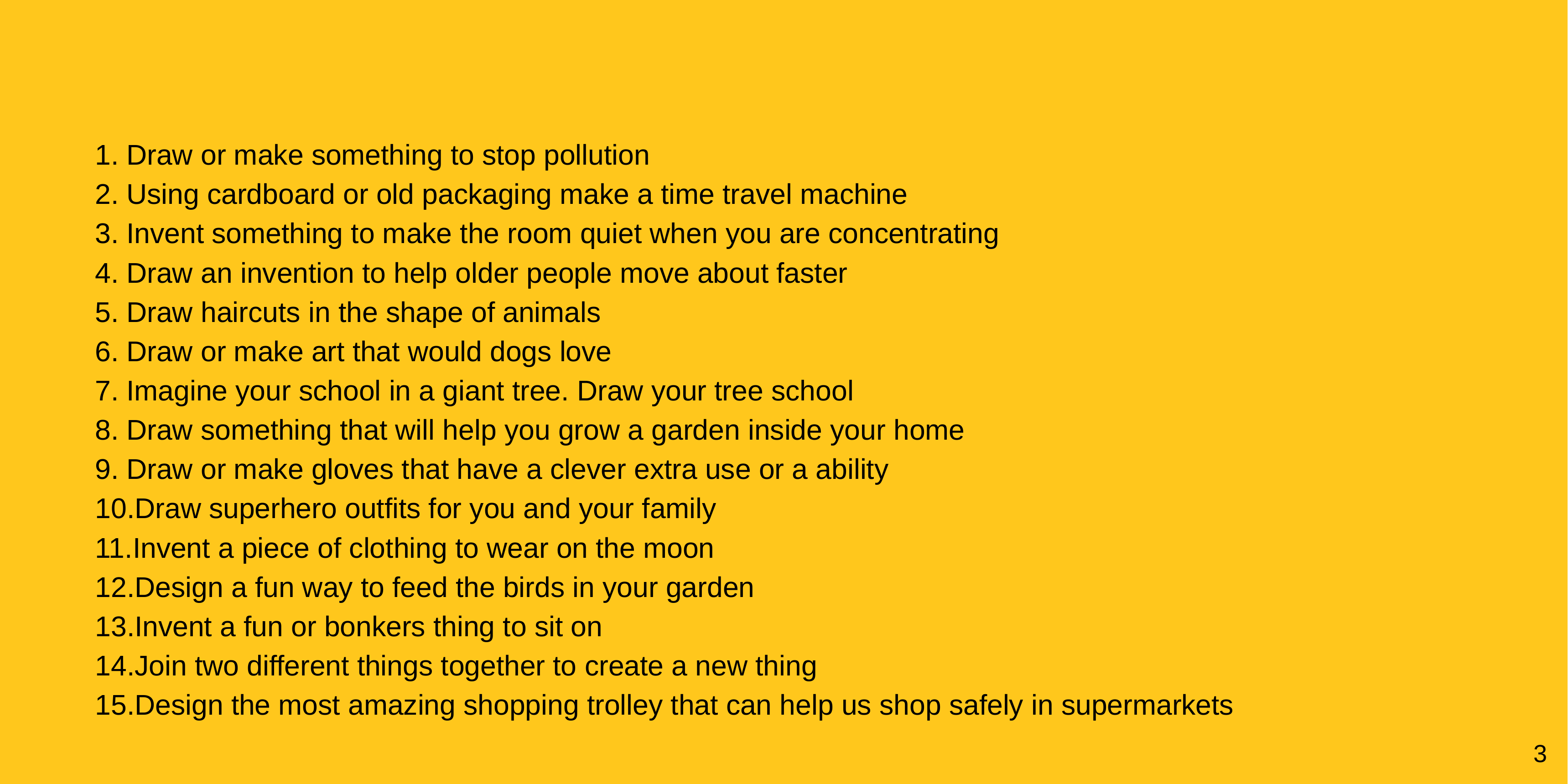

Draw or make something to stop pollution
Using cardboard or old packaging make a time travel machine
Invent something to make the room quiet when you are concentrating
Draw an invention to help older people move about faster
Draw haircuts in the shape of animals
Draw or make art that would dogs love
Imagine your school in a giant tree. Draw your tree school
Draw something that will help you grow a garden inside your home
Draw or make gloves that have a clever extra use or a ability
Draw superhero outfits for you and your family
Invent a piece of clothing to wear on the moon
Design a fun way to feed the birds in your garden
Invent a fun or bonkers thing to sit on
Join two different things together to create a new thing
Design the most amazing shopping trolley that can help us shop safely in supermarkets

3